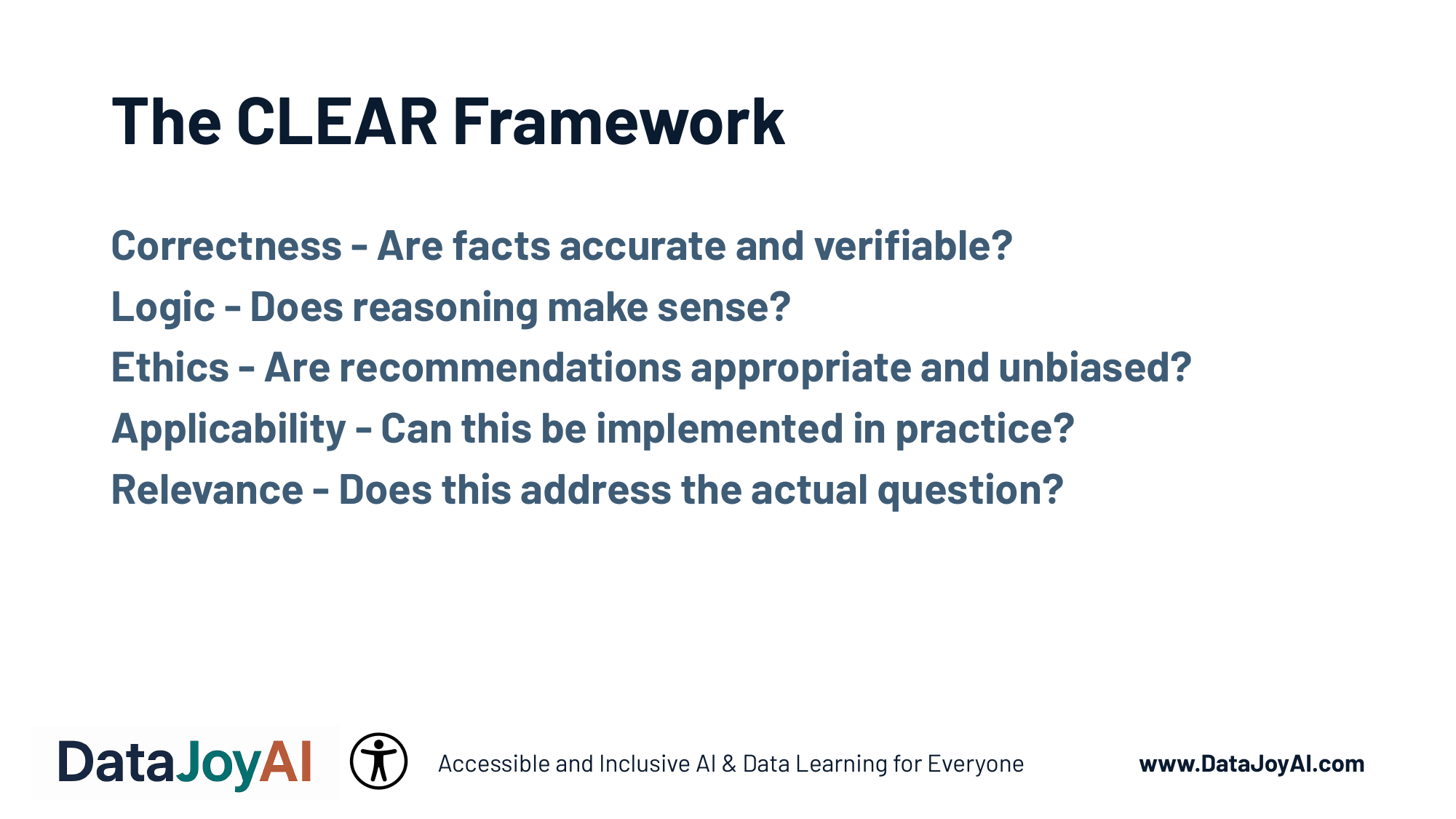

# The CLEAR Framework
Correctness - Are facts accurate and verifiable?
Logic - Does reasoning make sense?
Ethics - Are recommendations appropriate and unbiased?
Applicability - Can this be implemented in practice?
Relevance - Does this address the actual question?